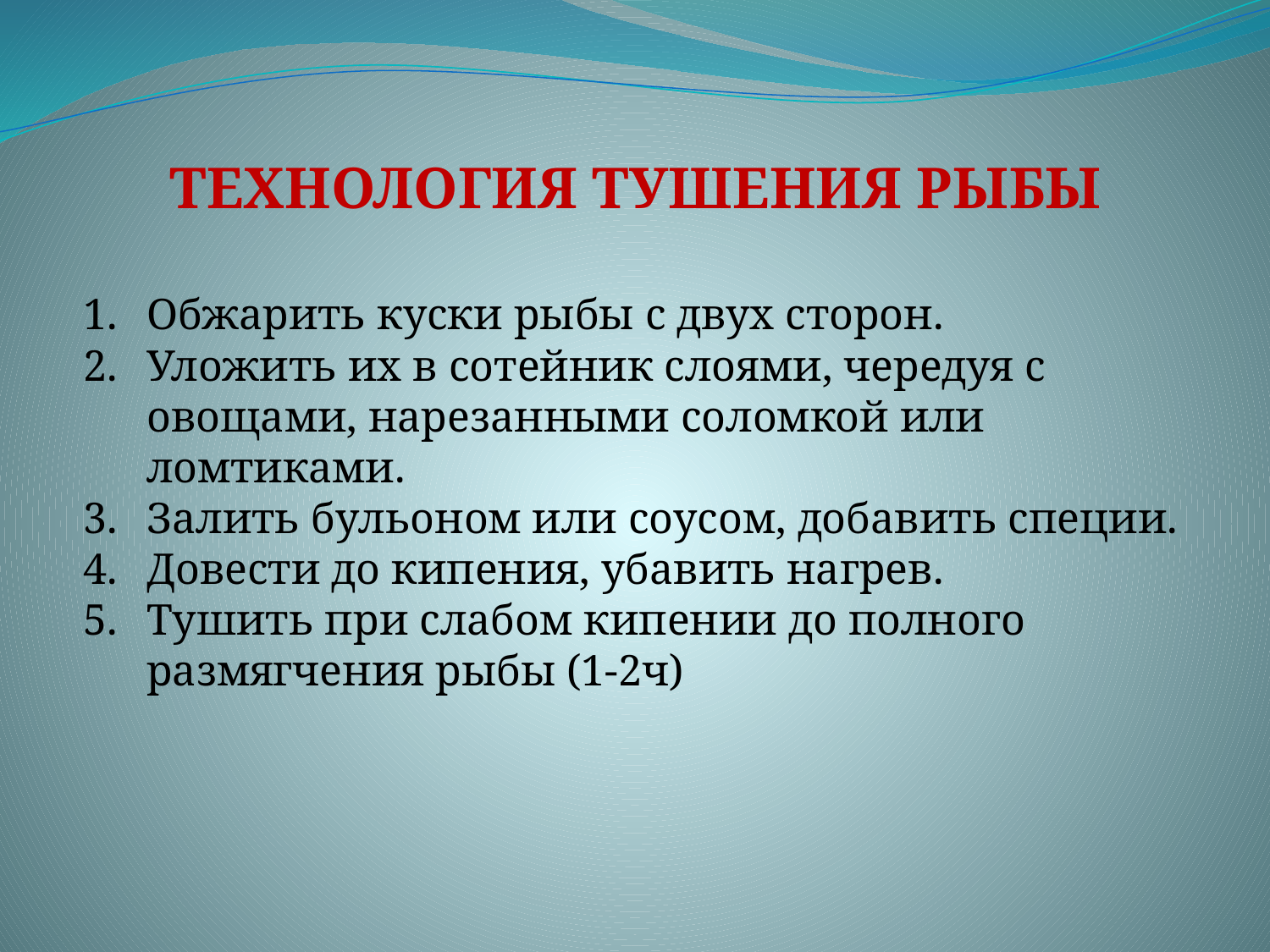

ТЕХНОЛОГИЯ ТУШЕНИЯ РЫБЫ

Обжарить куски рыбы с двух сторон.
Уложить их в сотейник слоями, чередуя с овощами, нарезанными соломкой или ломтиками.
Залить бульоном или соусом, добавить специи.
Довести до кипения, убавить нагрев.
Тушить при слабом кипении до полного размягчения рыбы (1-2ч)